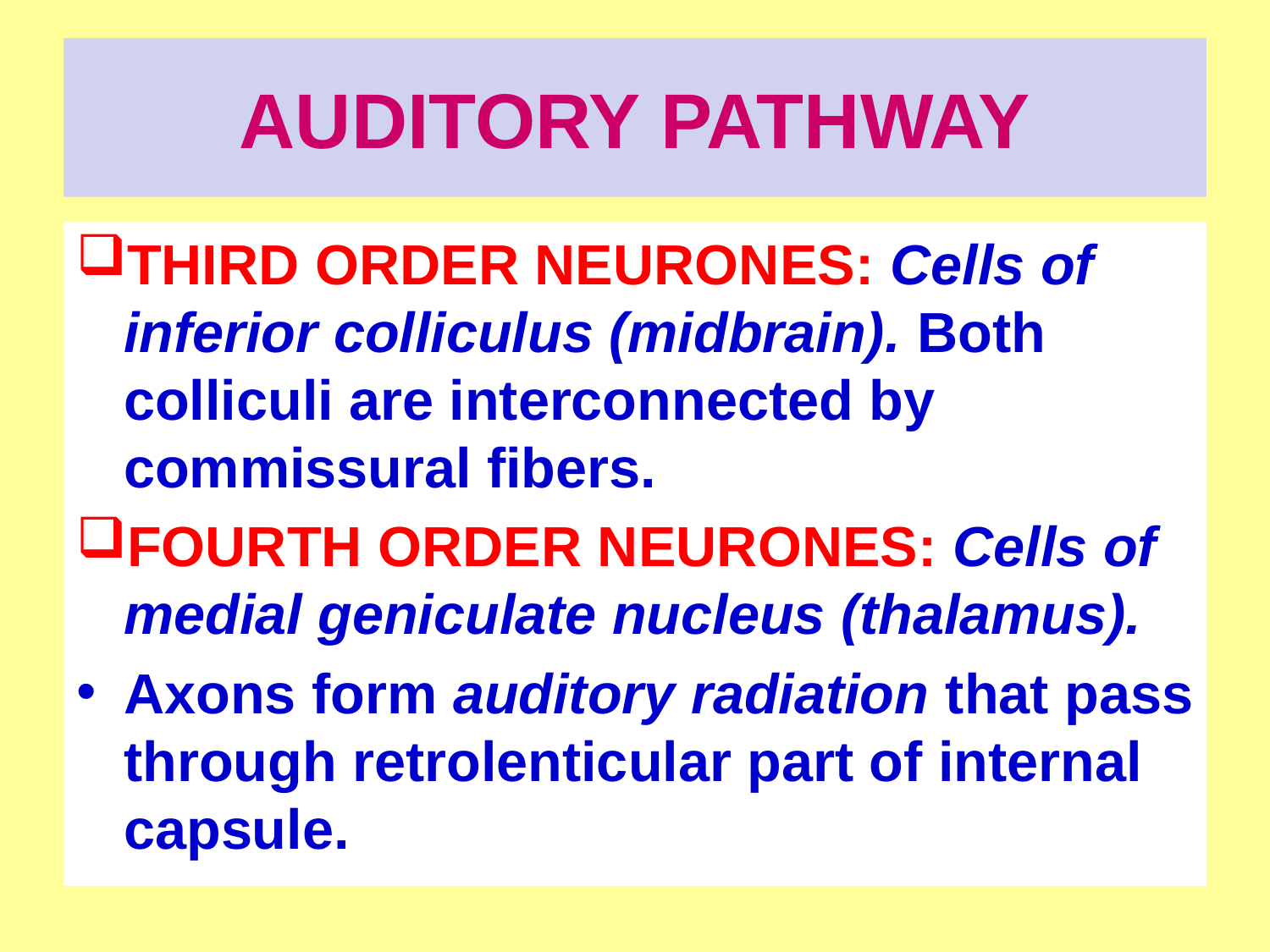

# AUDITORY PATHWAY
THIRD ORDER NEURONES: Cells of inferior colliculus (midbrain). Both colliculi are interconnected by commissural fibers.
FOURTH ORDER NEURONES: Cells of medial geniculate nucleus (thalamus).
Axons form auditory radiation that pass through retrolenticular part of internal capsule.